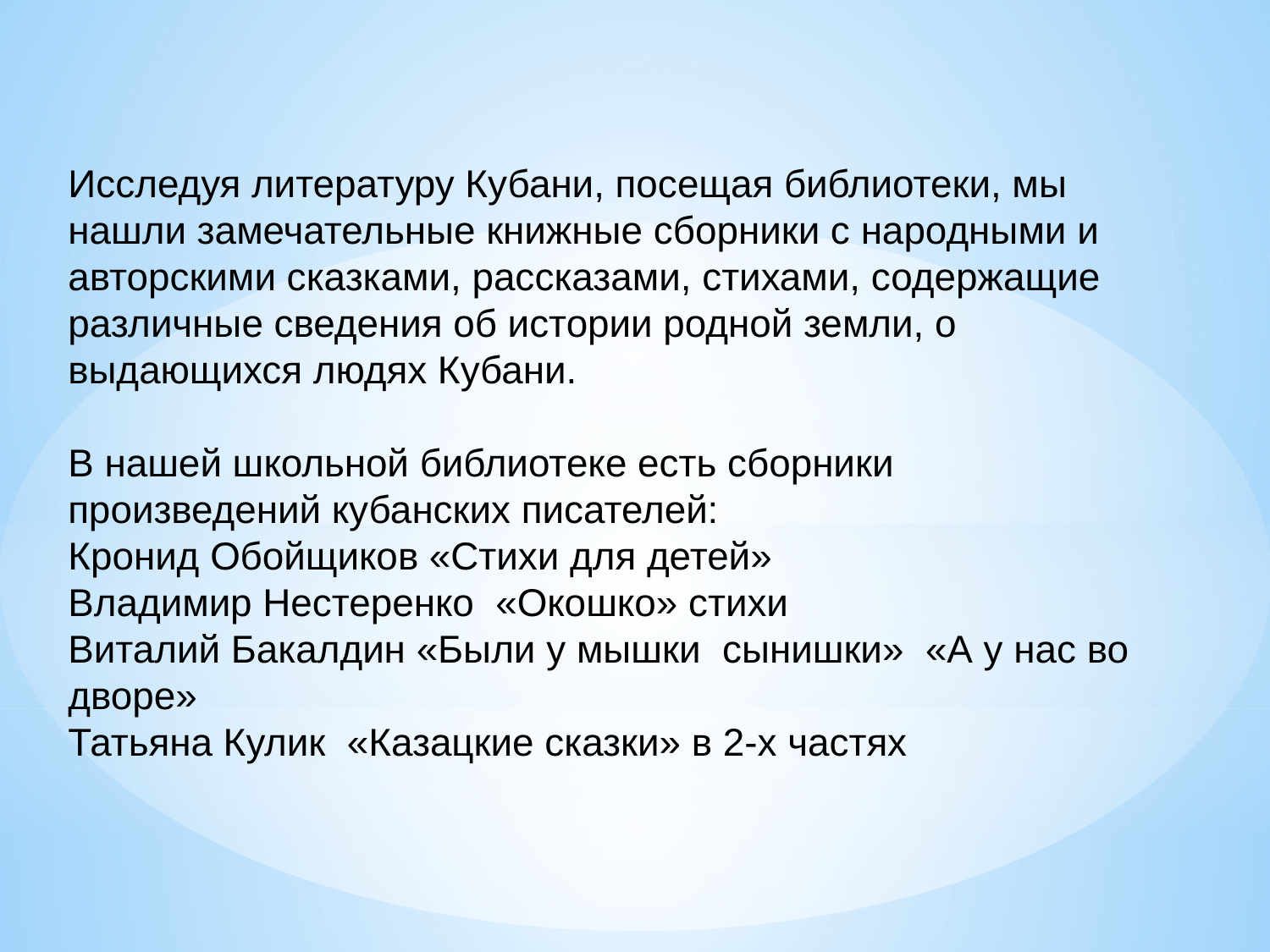

Исследуя литературу Кубани, посещая библиотеки, мы  нашли замечательные книжные сборники с народными и авторскими сказками, рассказами, стихами, содержащие различные сведения об истории родной земли, о выдающихся людях Кубани.

В нашей школьной библиотеке есть сборники произведений кубанских писателей:
Кронид Обойщиков «Стихи для детей»
Владимир Нестеренко  «Окошко» стихи
Виталий Бакалдин «Были у мышки  сынишки»  «А у нас во дворе»
Татьяна Кулик  «Казацкие сказки» в 2-х частях